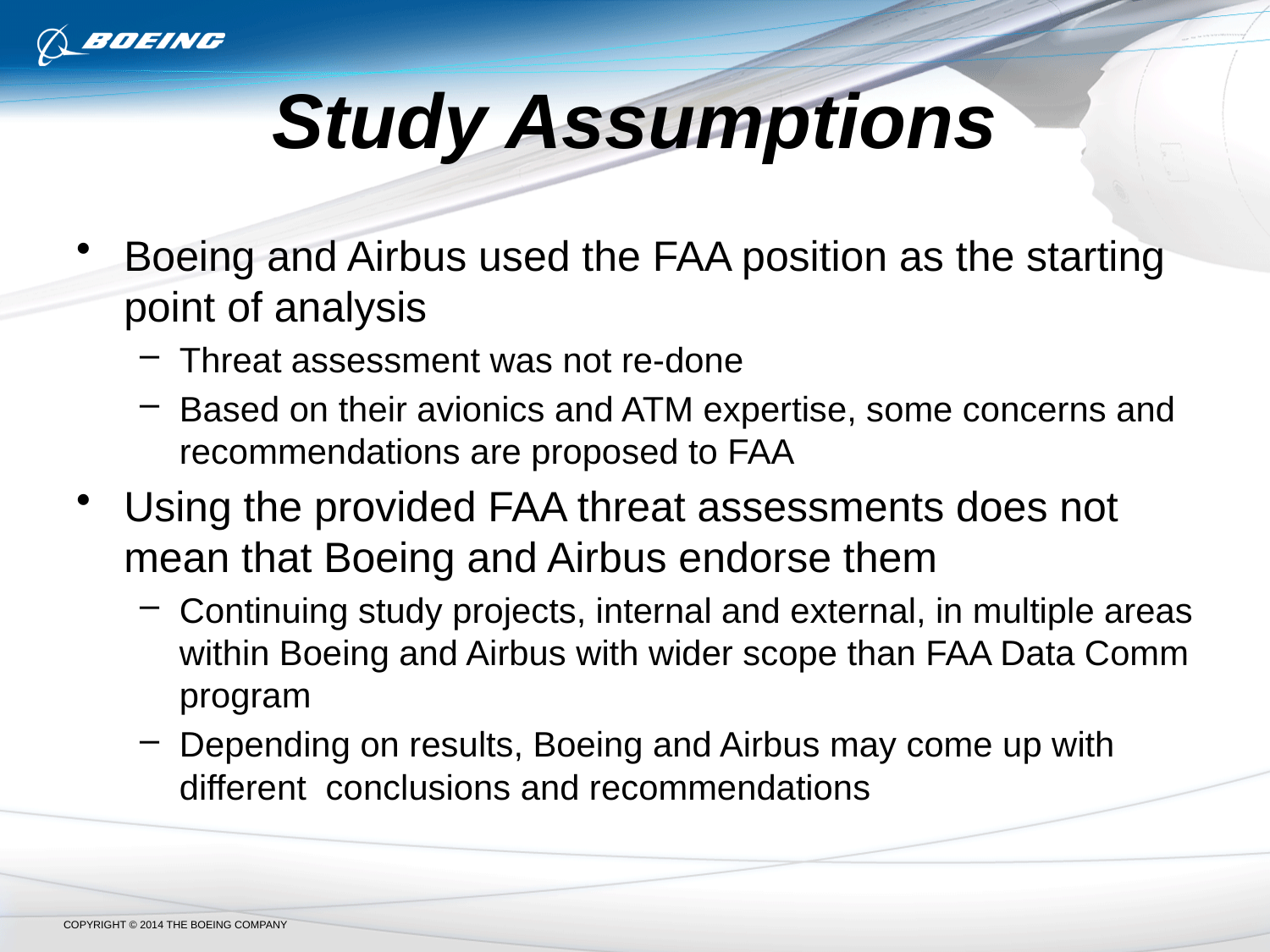

# Study Assumptions
Boeing and Airbus used the FAA position as the starting point of analysis
Threat assessment was not re-done
Based on their avionics and ATM expertise, some concerns and recommendations are proposed to FAA
Using the provided FAA threat assessments does not mean that Boeing and Airbus endorse them
Continuing study projects, internal and external, in multiple areas within Boeing and Airbus with wider scope than FAA Data Comm program
Depending on results, Boeing and Airbus may come up with different  conclusions and recommendations